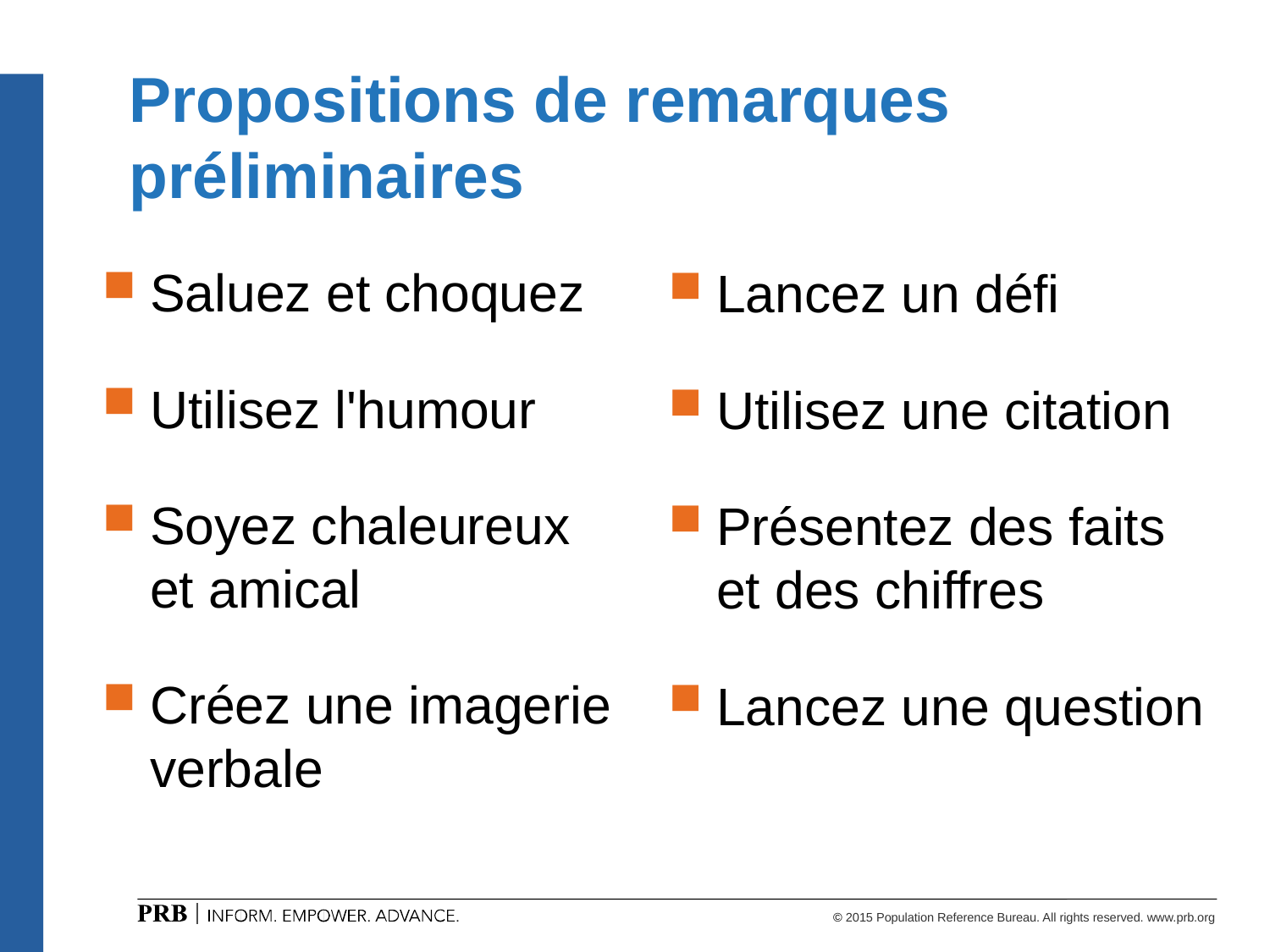

# Propositions de remarques préliminaires
Saluez et choquez
Utilisez l'humour
Soyez chaleureux et amical
Créez une imagerie verbale
Lancez un défi
Utilisez une citation
Présentez des faits et des chiffres
Lancez une question